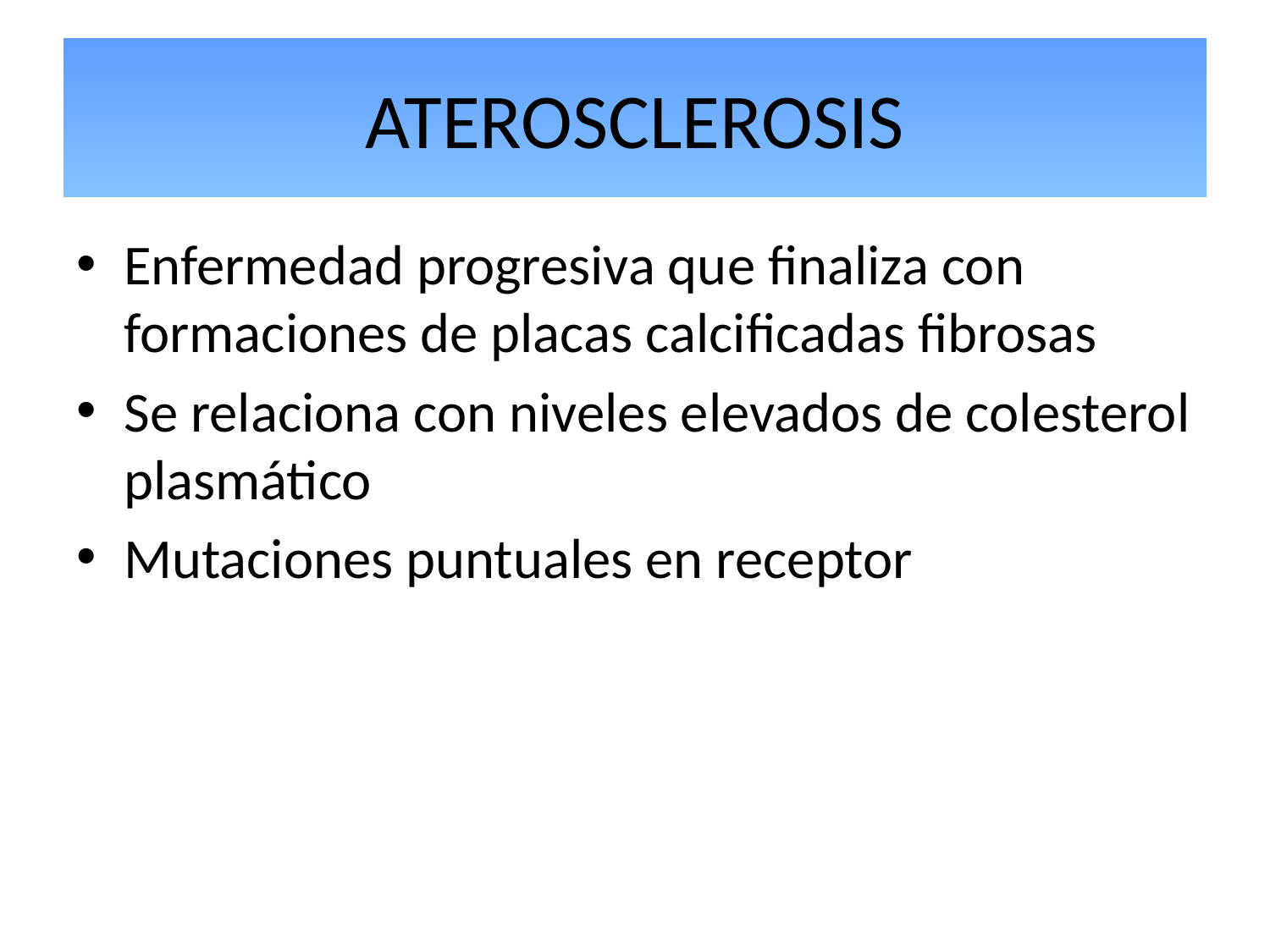

# ATEROSCLEROSIS
Enfermedad progresiva que finaliza con formaciones de placas calcificadas fibrosas
Se relaciona con niveles elevados de colesterol plasmático
Mutaciones puntuales en receptor